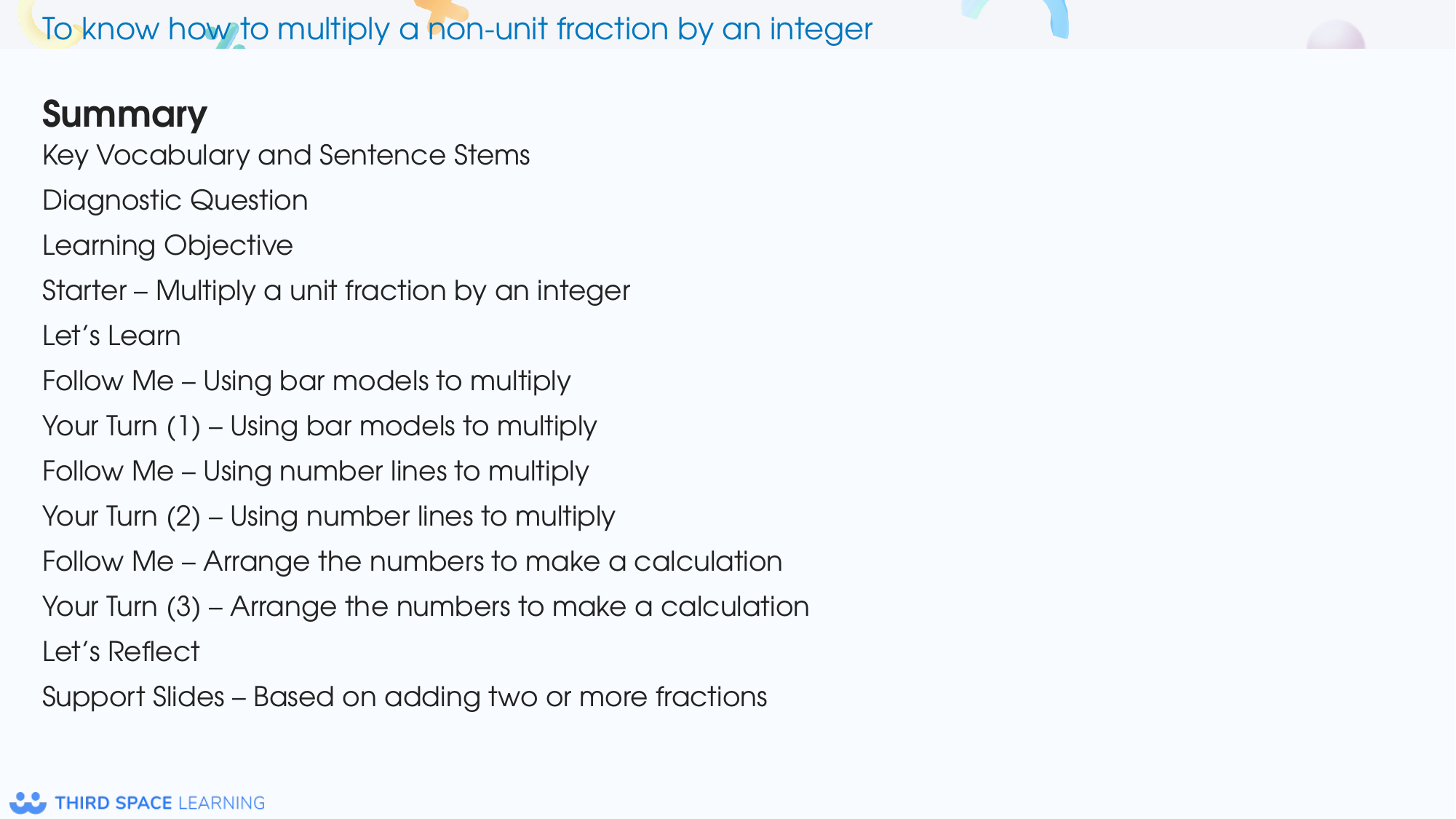

Summary
Key Vocabulary and Sentence Stems
Diagnostic Question
Learning Objective
Starter – Multiply a unit fraction by an integer
Let’s Learn
Follow Me – Using bar models to multiply
Your Turn (1) – Using bar models to multiply
Follow Me – Using number lines to multiply
Your Turn (2) – Using number lines to multiply
Follow Me – Arrange the numbers to make a calculation
Your Turn (3) – Arrange the numbers to make a calculation
Let’s Reflect
Support Slides – Based on adding two or more fractions